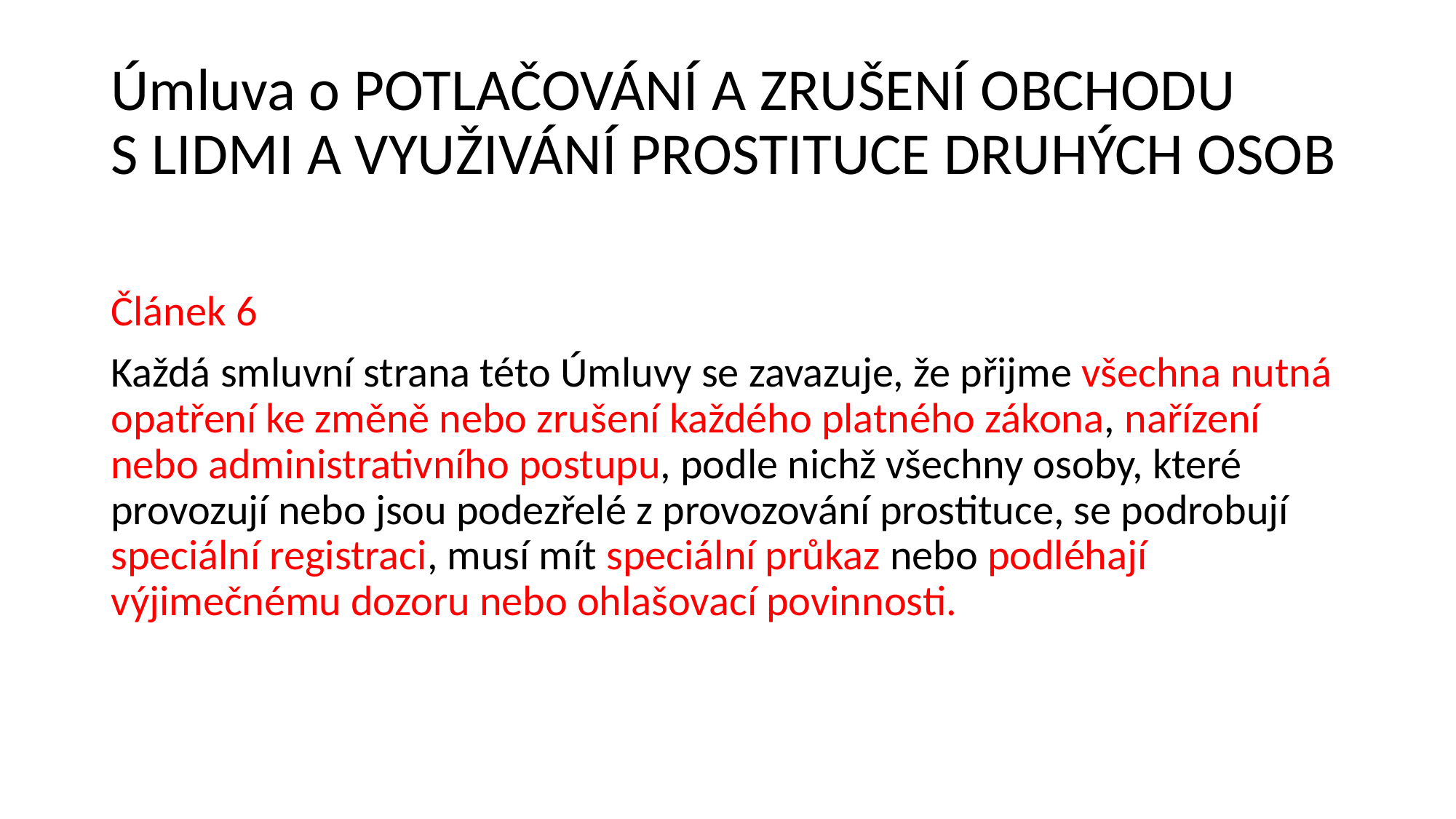

# Úmluva o POTLAČOVÁNÍ A ZRUŠENÍ OBCHODU S LIDMI A VYUŽIVÁNÍ PROSTITUCE DRUHÝCH OSOB

Článek 6
Každá smluvní strana této Úmluvy se zavazuje, že přijme všechna nutná opatření ke změně nebo zrušení každého platného zákona, nařízení nebo administrativního postupu, podle nichž všechny osoby, které provozují nebo jsou podezřelé z provozování prostituce, se podrobují speciální registraci, musí mít speciální průkaz nebo podléhají výjimečnému dozoru nebo ohlašovací povinnosti.